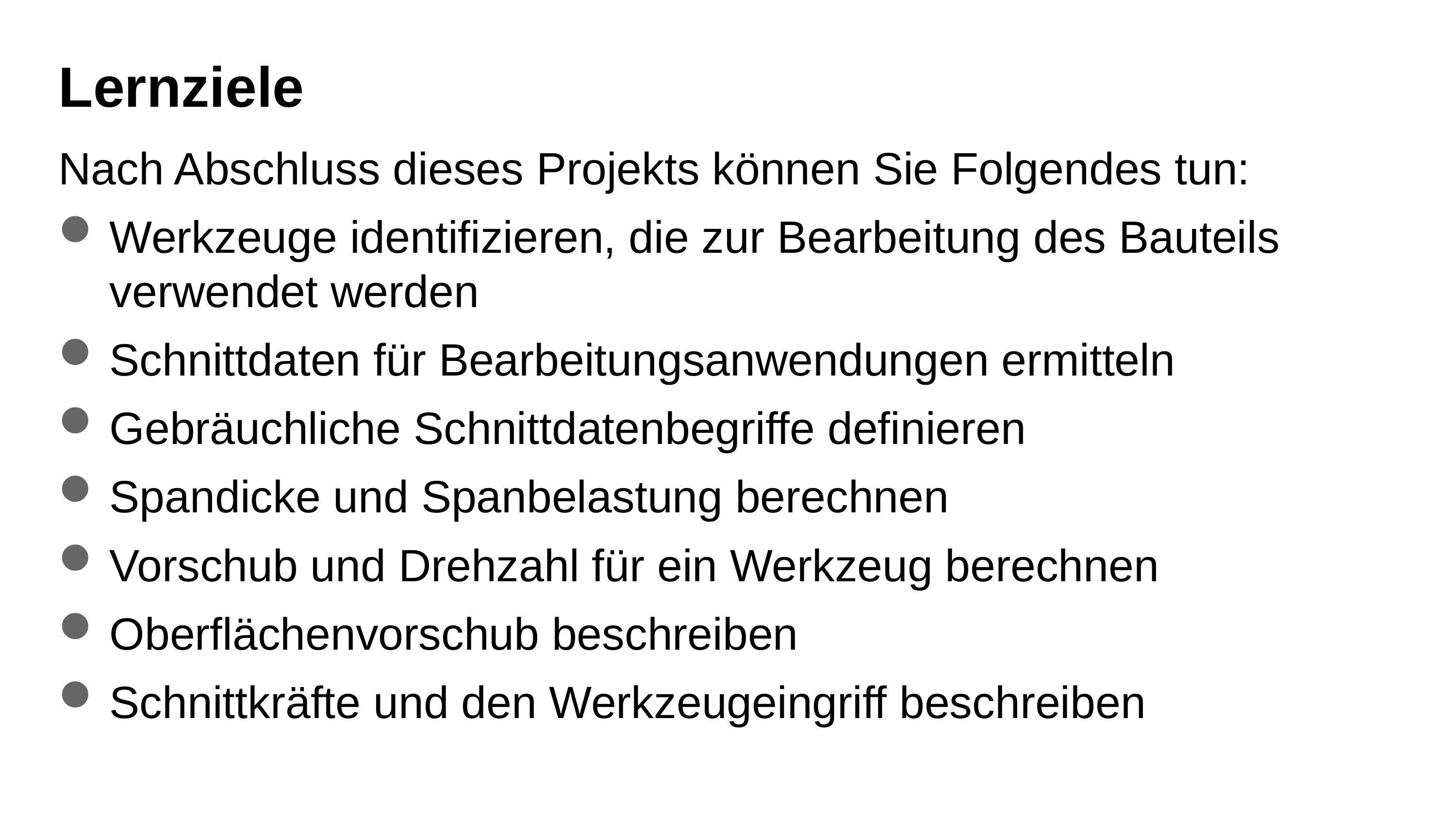

# Lernziele
Nach Abschluss dieses Projekts können Sie Folgendes tun:
Werkzeuge identifizieren, die zur Bearbeitung des Bauteils verwendet werden
Schnittdaten für Bearbeitungsanwendungen ermitteln
Gebräuchliche Schnittdatenbegriffe definieren
Spandicke und Spanbelastung berechnen
Vorschub und Drehzahl für ein Werkzeug berechnen
Oberflächenvorschub beschreiben
Schnittkräfte und den Werkzeugeingriff beschreiben